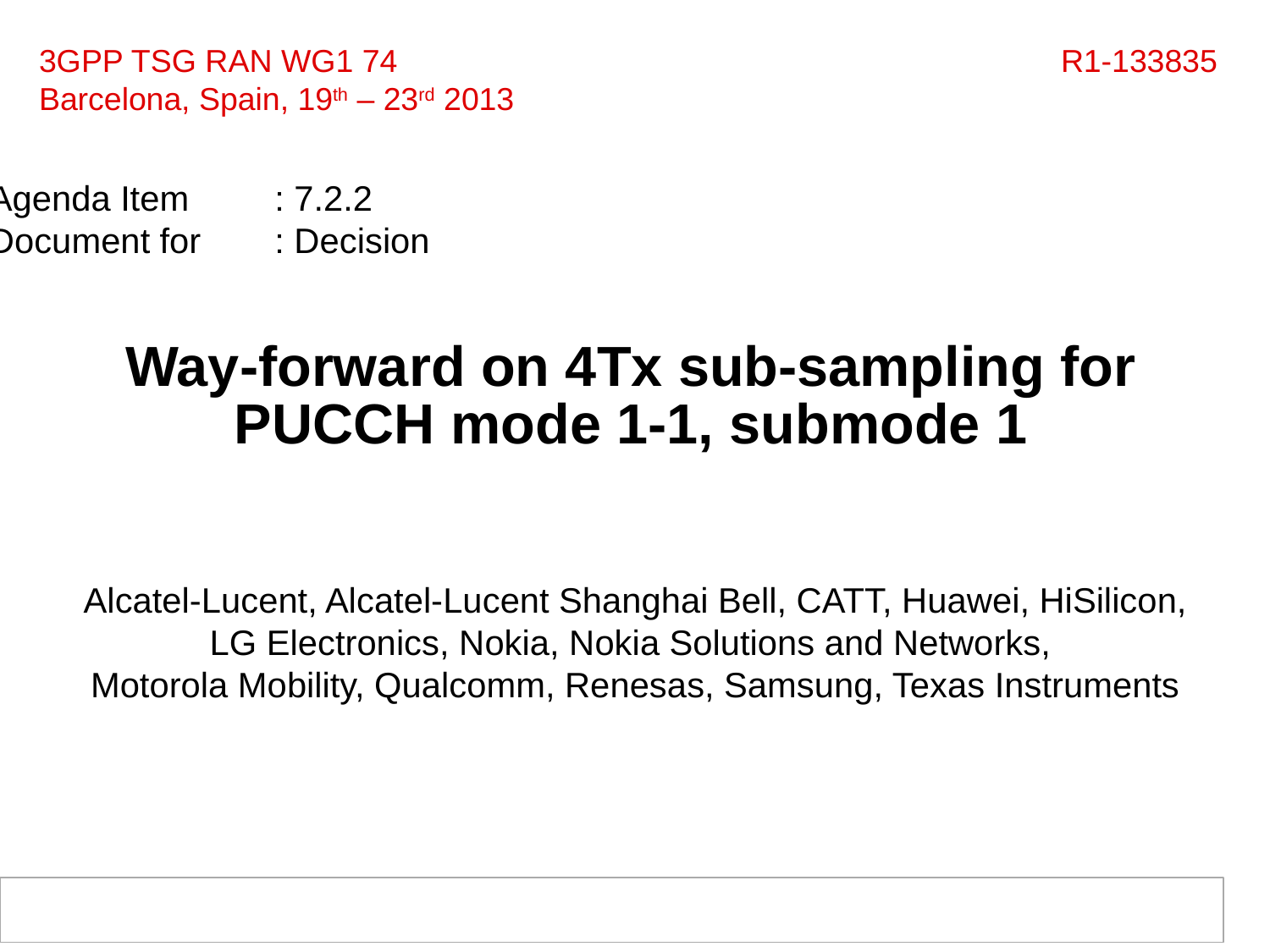

3GPP TSG RAN WG1 74    				               R1-133835
Barcelona, Spain, 19th – 23rd 2013
Agenda Item	: 7.2.2
Document for	: Decision
# Way-forward on 4Tx sub-sampling for PUCCH mode 1-1, submode 1
Alcatel-Lucent, Alcatel-Lucent Shanghai Bell, CATT, Huawei, HiSilicon, LG Electronics, Nokia, Nokia Solutions and Networks,
Motorola Mobility, Qualcomm, Renesas, Samsung, Texas Instruments